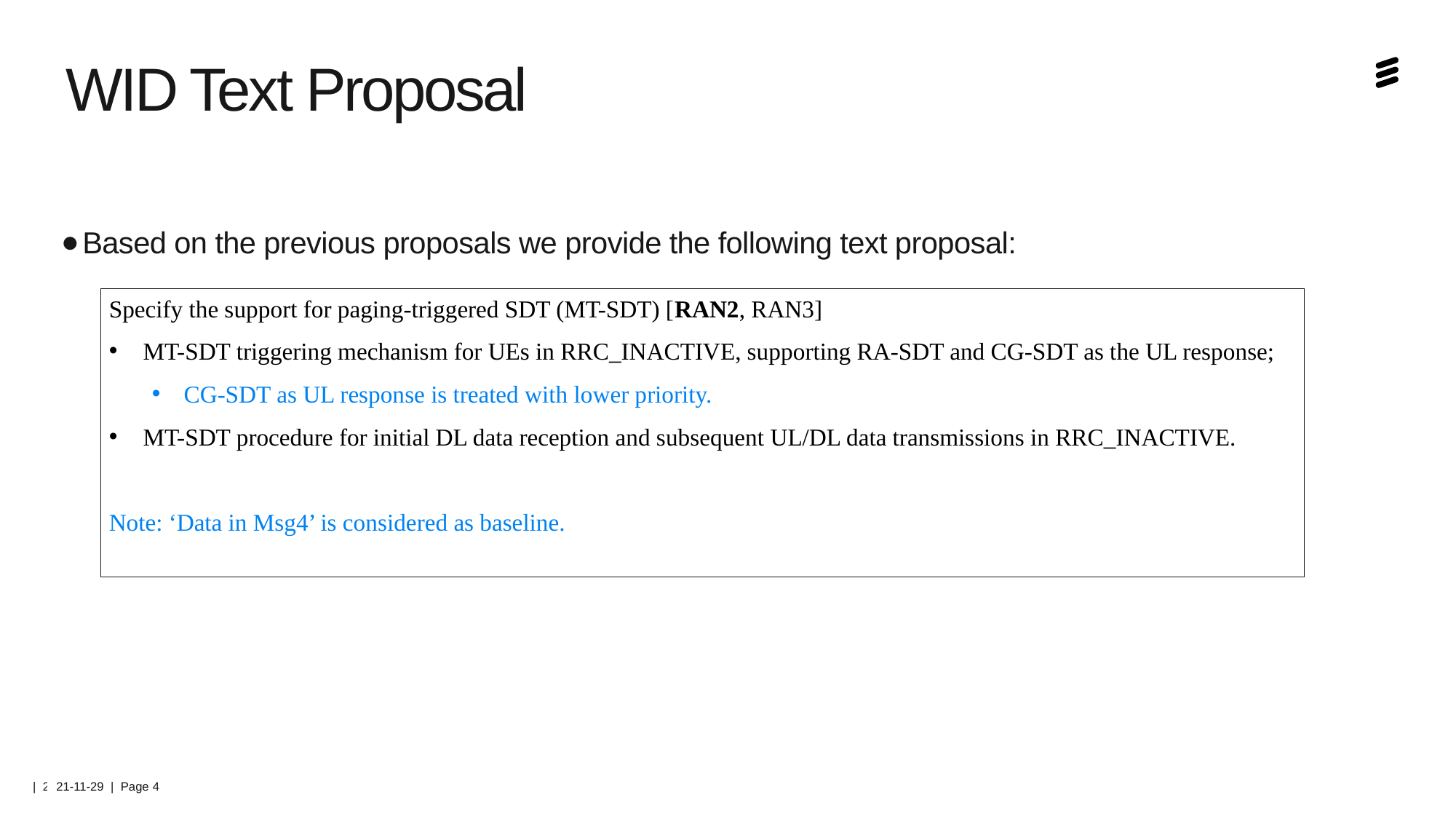

# WID Text Proposal
Based on the previous proposals we provide the following text proposal:
Specify the support for paging-triggered SDT (MT-SDT) [RAN2, RAN3]
MT-SDT triggering mechanism for UEs in RRC_INACTIVE, supporting RA-SDT and CG-SDT as the UL response;
CG-SDT as UL response is treated with lower priority.
MT-SDT procedure for initial DL data reception and subsequent UL/DL data transmissions in RRC_INACTIVE.

Note: ‘Data in Msg4’ is considered as baseline.